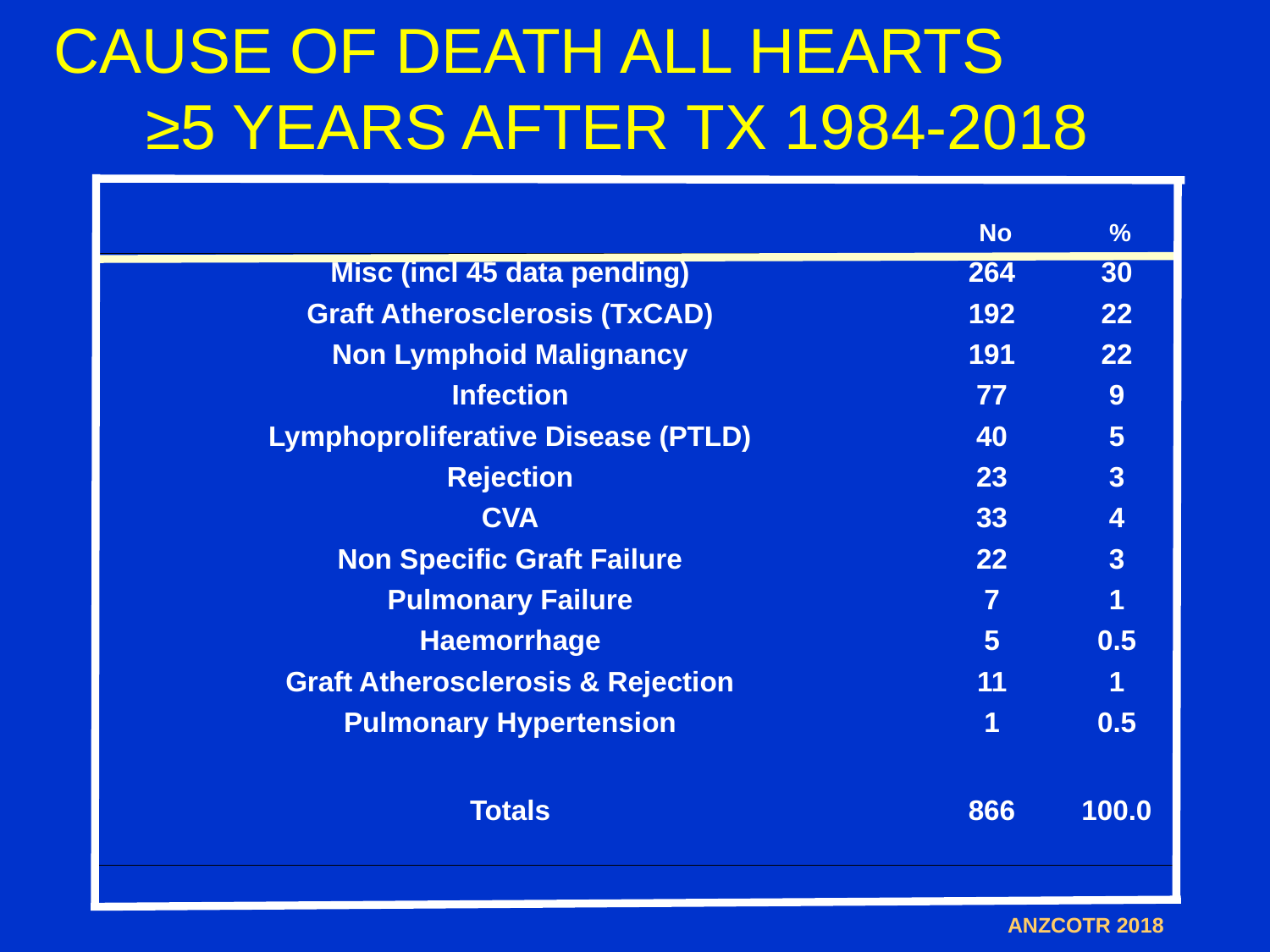

# CAUSE OF DEATH ALL HEARTS           ≥5 YEARS AFTER TX 1984-2018

|  | No | % |
| --- | --- | --- |
| Misc (incl 45 data pending) | 264 | 30 |
| Graft Atherosclerosis (TxCAD) | 192 | 22 |
| Non Lymphoid Malignancy | 191 | 22 |
| Infection | 77 | 9 |
| Lymphoproliferative Disease (PTLD) | 40 | 5 |
| Rejection | 23 | 3 |
| CVA | 33 | 4 |
| Non Specific Graft Failure | 22 | 3 |
| Pulmonary Failure | 7 | 1 |
| Haemorrhage | 5 | 0.5 |
| Graft Atherosclerosis & Rejection | 11 | 1 |
| Pulmonary Hypertension | 1 | 0.5 |
|  |  |  |
| Totals | 866 | 100.0 |
|  |  |  |

ANZCOTR 2018